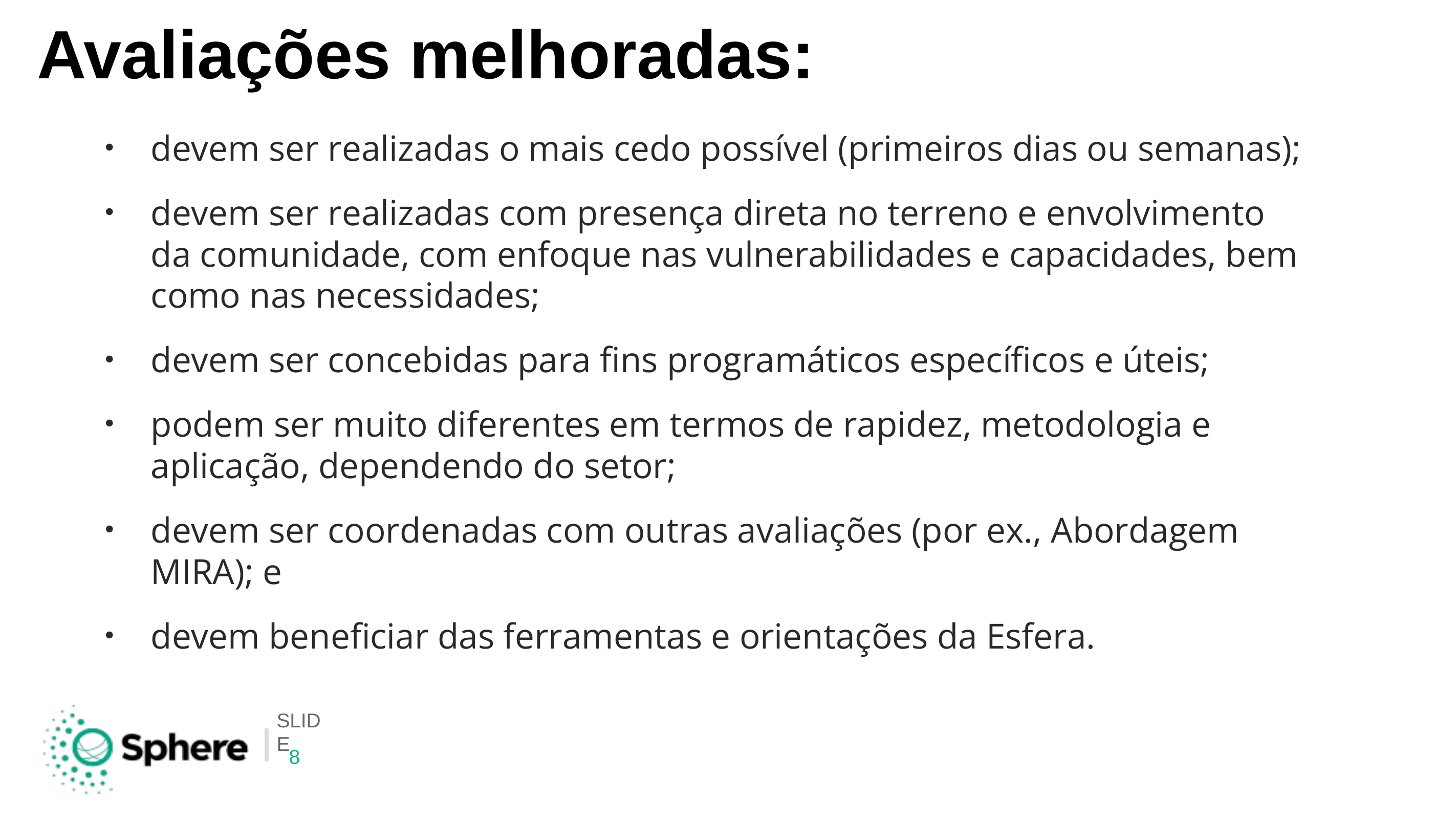

# Avaliações melhoradas:
devem ser realizadas o mais cedo possível (primeiros dias ou semanas);
devem ser realizadas com presença direta no terreno e envolvimento da comunidade, com enfoque nas vulnerabilidades e capacidades, bem como nas necessidades;
devem ser concebidas para fins programáticos específicos e úteis;
podem ser muito diferentes em termos de rapidez, metodologia e aplicação, dependendo do setor;
devem ser coordenadas com outras avaliações (por ex., Abordagem MIRA); e
devem beneficiar das ferramentas e orientações da Esfera.

8